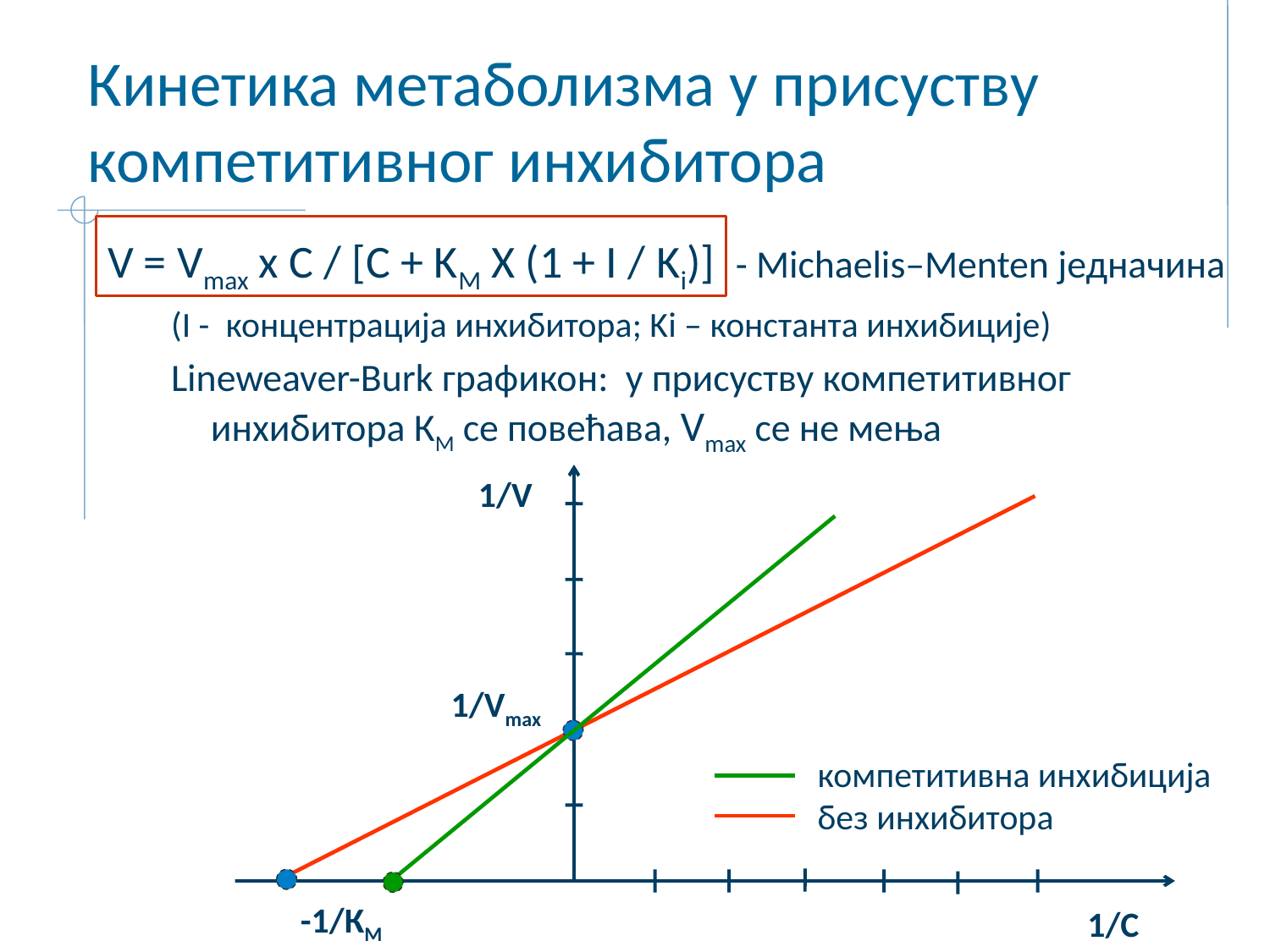

# Кинетика метаболизма у присуству компетитивног инхибитора

V = Vmax x C / [C + KM X (1 + I / Ki)]  - Michaelis–Menten једначина
(I -  концентрација инхибитора; Ki – константа инхибиције)
Lineweaver-Burk графикон:  у присуству компетитивног инхибитора КМ се повећава, Vmax се не мења

1/V

1/Vmax

компетитивна инхибиција
без инхибитора

-1/КМ
1/C